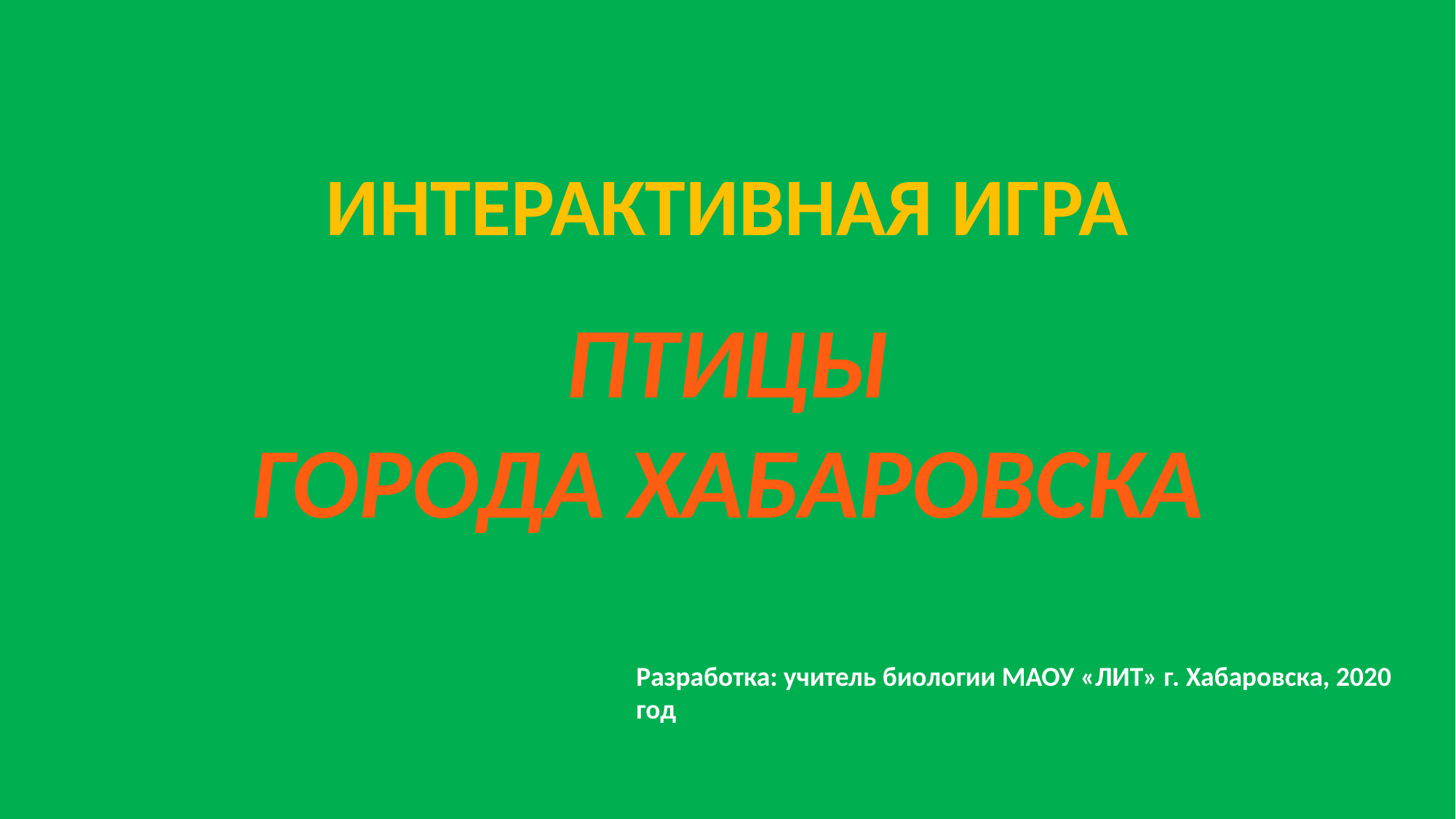

ИнтерактивнаЯ игра
ПТИЦЫ
ГОРОДА ХАБАРОВСКА
Разработка: учитель биологии МАОУ «ЛИТ» г. Хабаровска, 2020 год